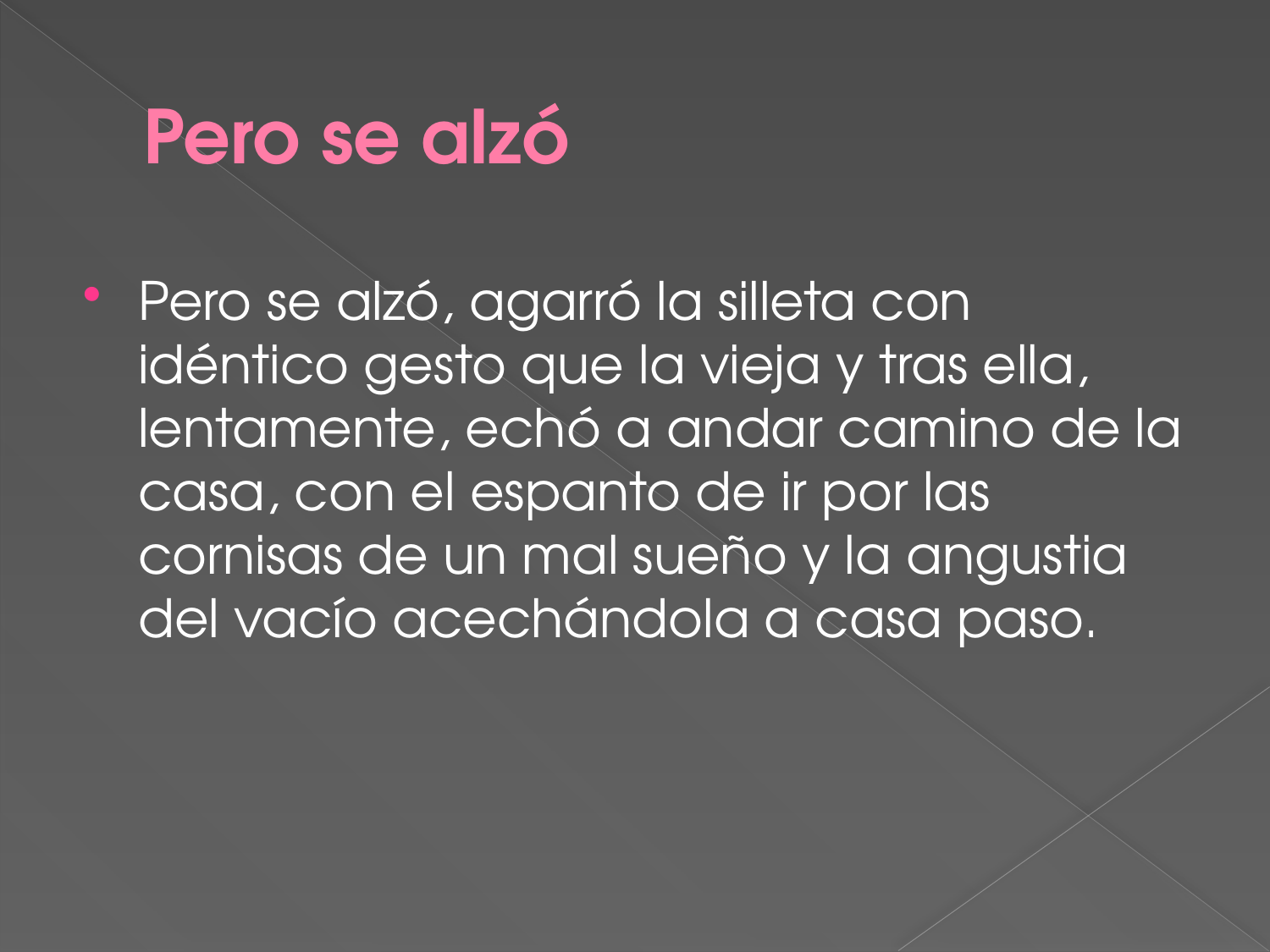

# Pero se alzó
Pero se alzó, agarró la silleta con idéntico gesto que la vieja y tras ella, lentamente, echó a andar camino de la casa, con el espanto de ir por las cornisas de un mal sueño y la angustia del vacío acechándola a casa paso.